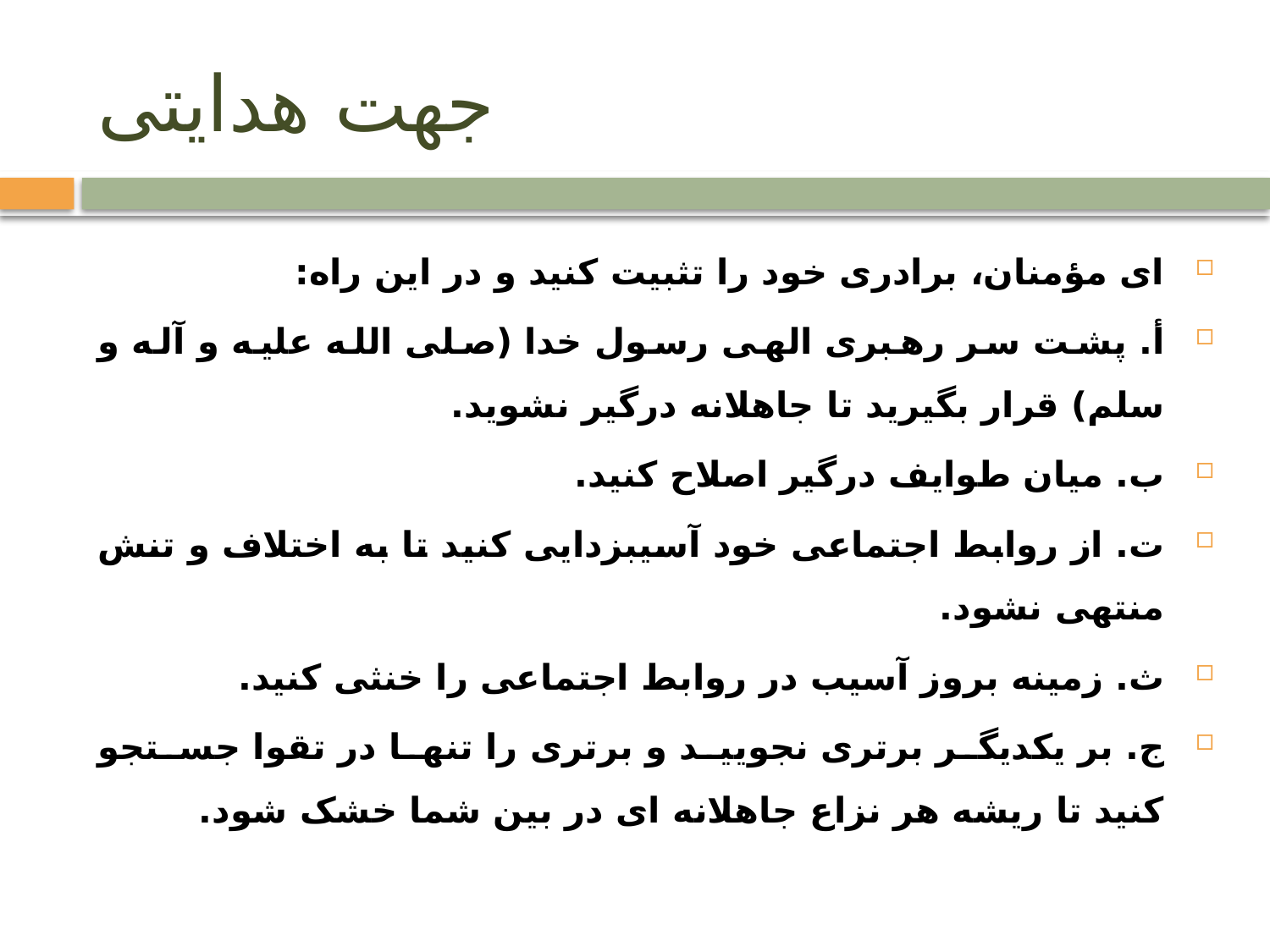

# جهت هدایتی
ای مؤمنان، برادری خود را تثبیت کنید و در این راه:
أ. پشت سر رهبری الهی رسول خدا (صلی الله علیه و آله و سلم) قرار بگیرید تا جاهلانه درگیر نشوید.
ب. میان طوایف درگیر اصلاح کنید.
ت. از روابط اجتماعی خود آسیب­زدایی کنید تا به اختلاف و تنش منتهی نشود.
ث. زمینه بروز آسیب در روابط اجتماعی را خنثی کنید.
ج. بر یکدیگر برتری نجویید و برتری را تنها در تقوا جستجو کنید تا ریشه هر نزاع جاهلانه ای در بین شما خشک شود.